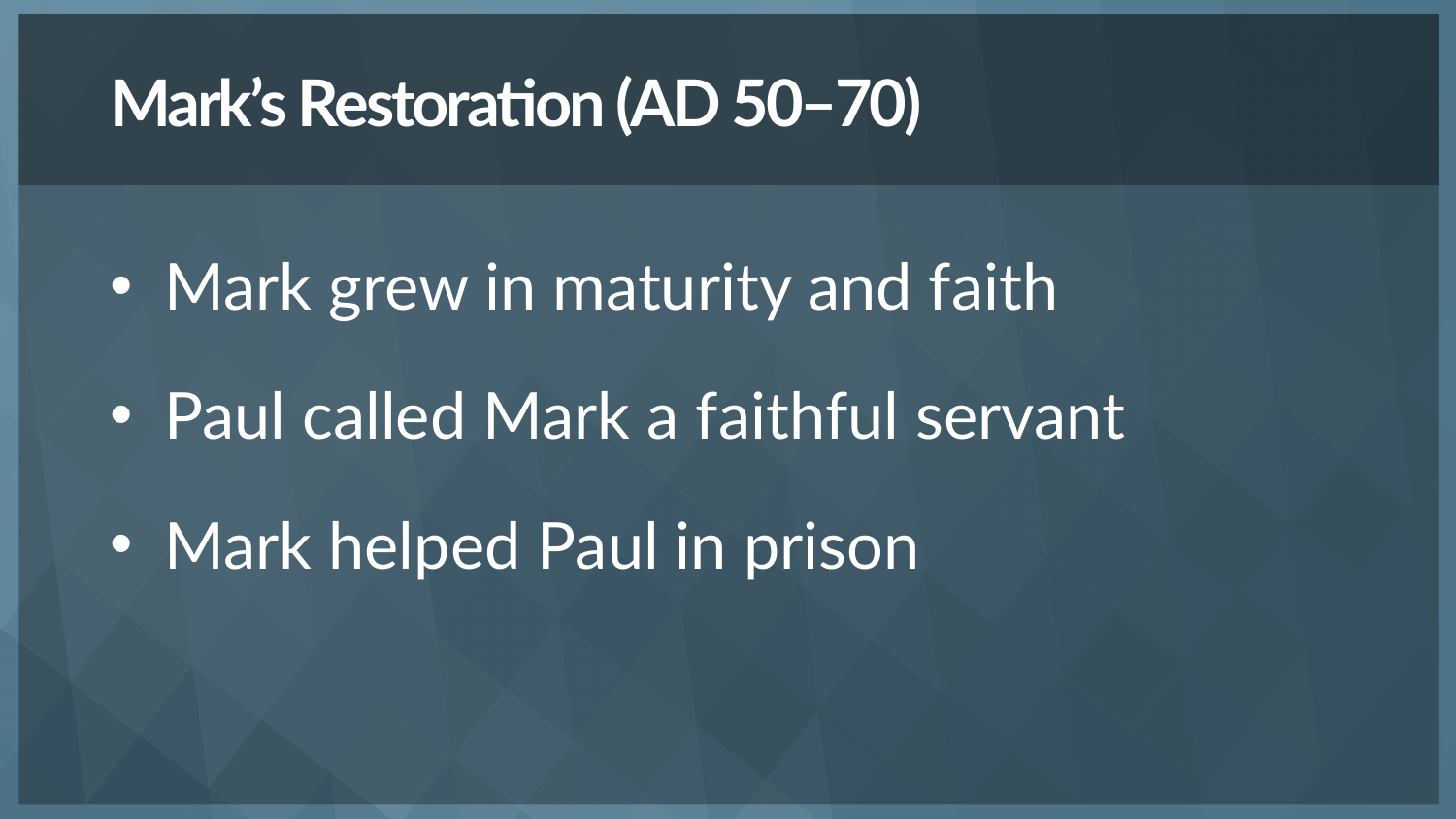

# Mark’s Restoration (AD 50–70)
Mark grew in maturity and faith
Paul called Mark a faithful servant
Mark helped Paul in prison